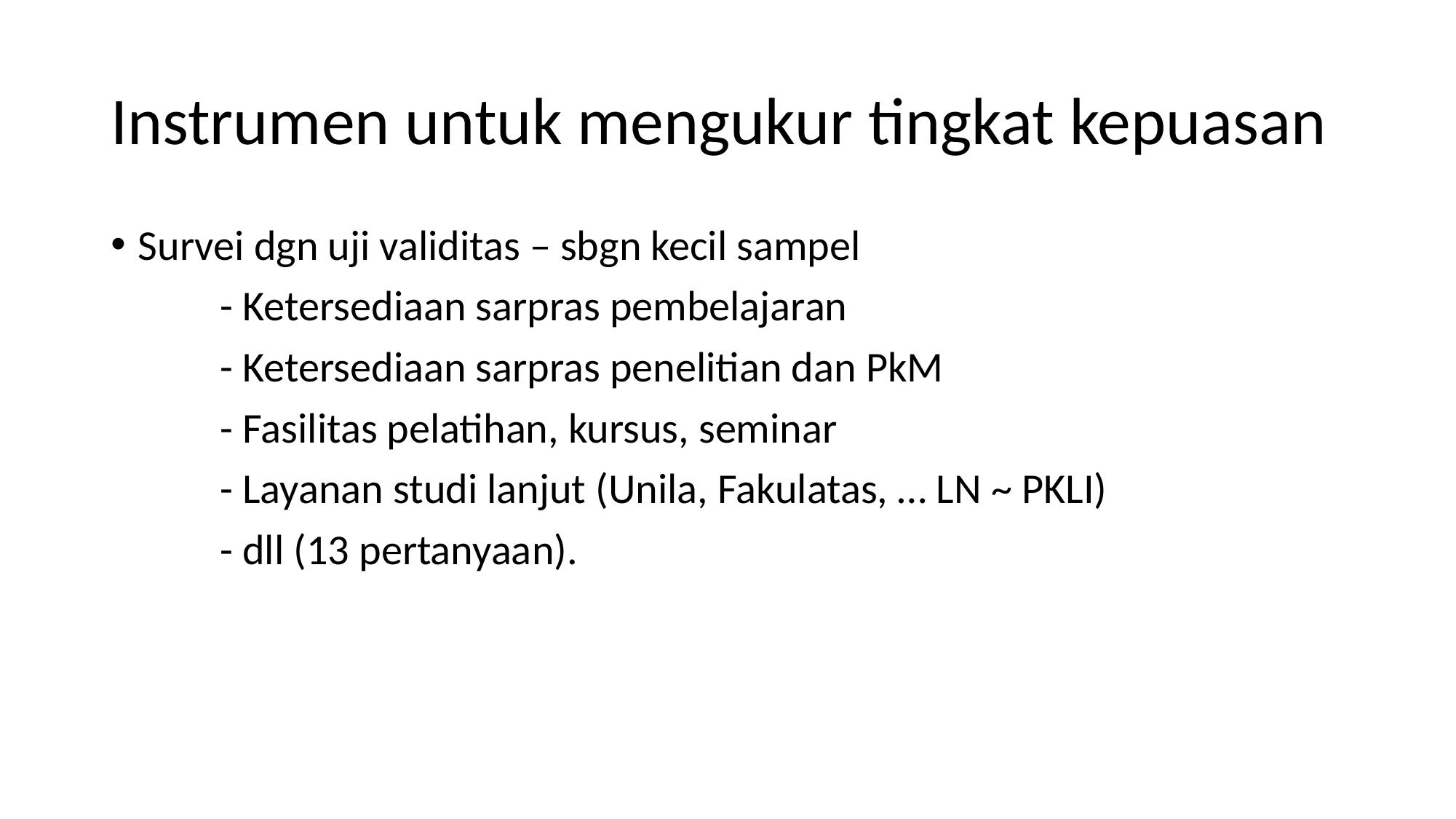

# Instrumen untuk mengukur tingkat kepuasan
Survei dgn uji validitas – sbgn kecil sampel
	- Ketersediaan sarpras pembelajaran
	- Ketersediaan sarpras penelitian dan PkM
	- Fasilitas pelatihan, kursus, seminar
	- Layanan studi lanjut (Unila, Fakulatas, … LN ~ PKLI)
	- dll (13 pertanyaan).